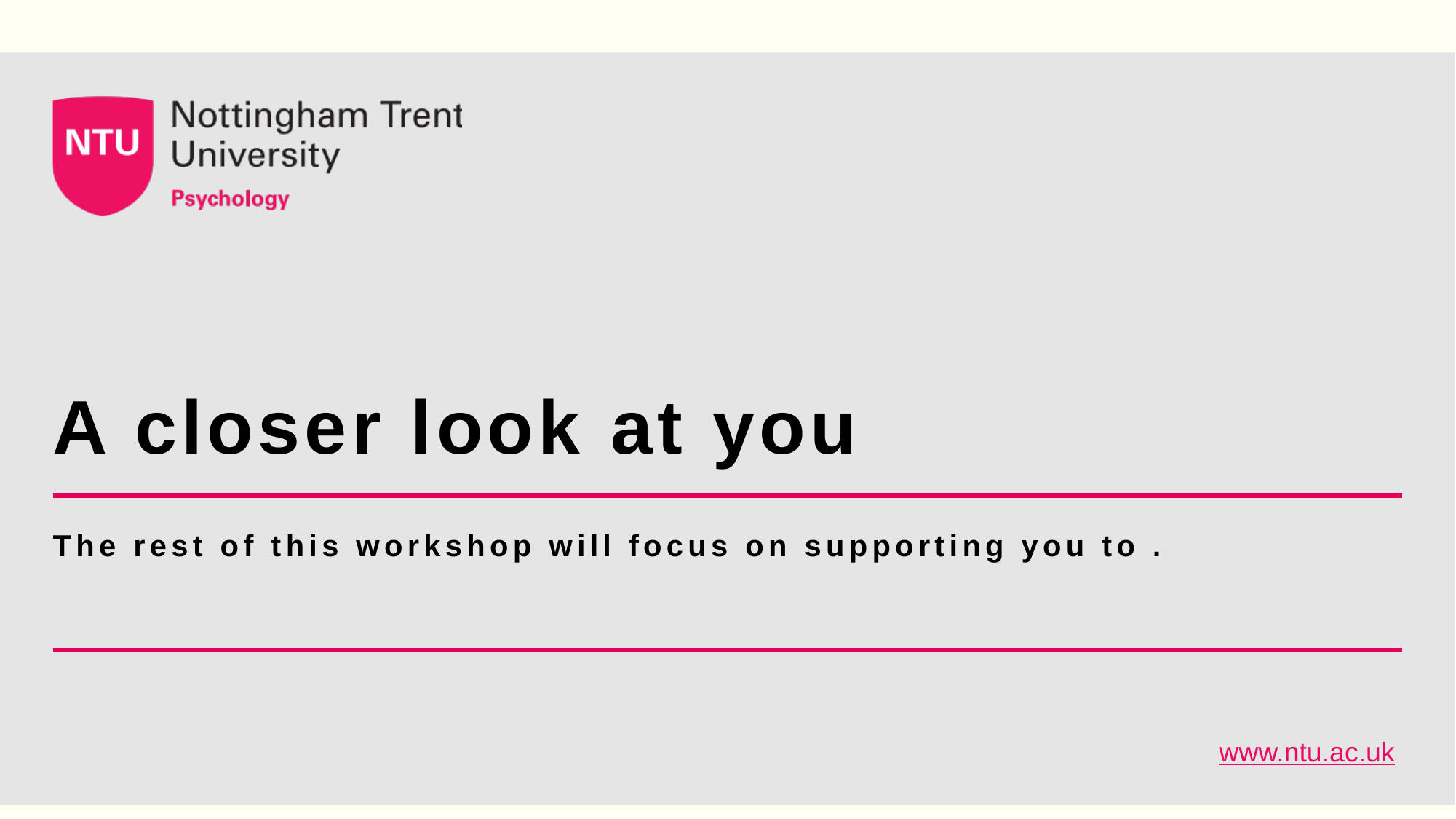

# A closer look at you
The rest of this workshop will focus on supporting you to .
www.ntu.ac.uk